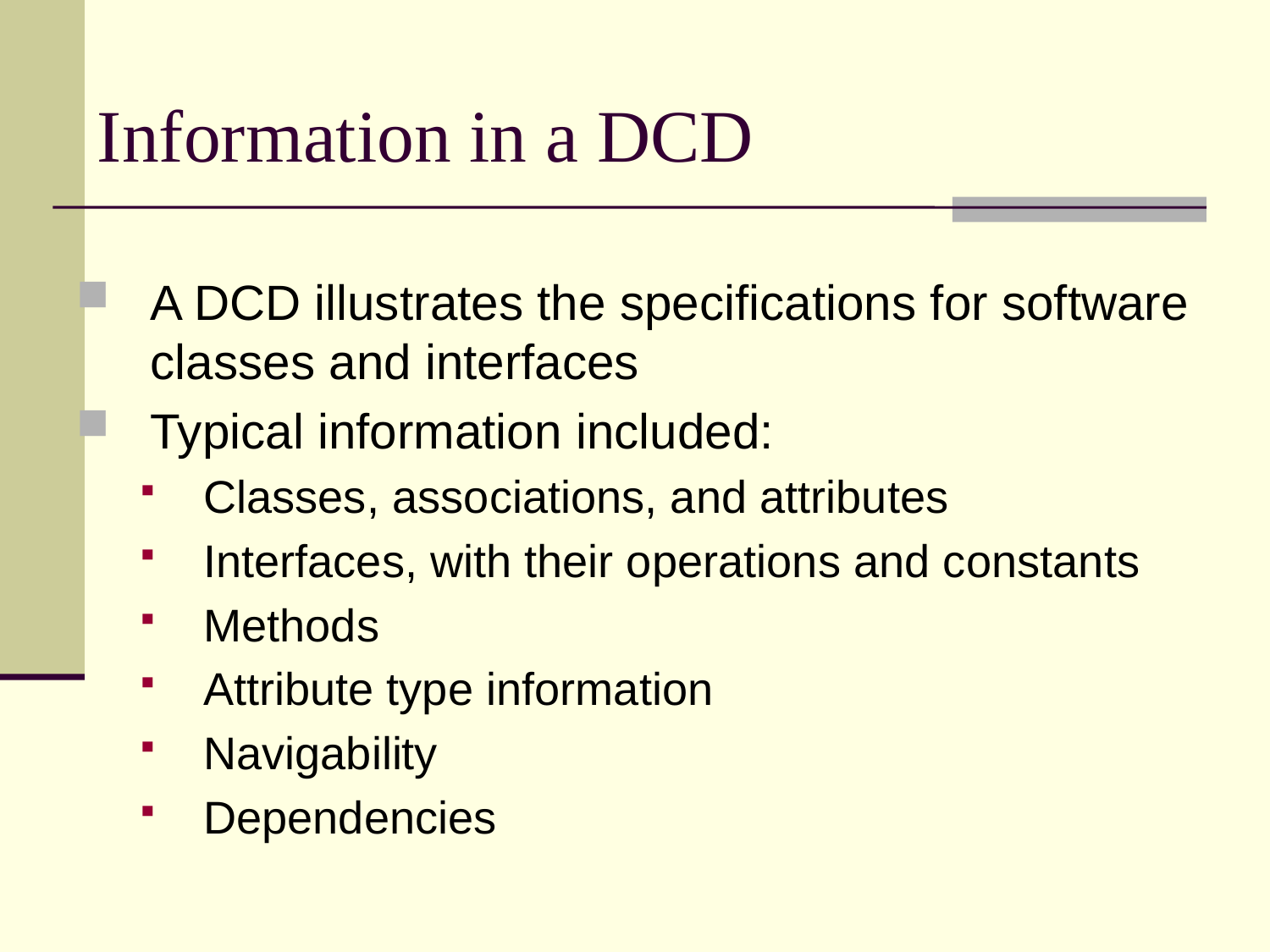

# Information in a DCD
A DCD illustrates the specifications for software classes and interfaces
Typical information included:
Classes, associations, and attributes
Interfaces, with their operations and constants
Methods
Attribute type information
Navigability
Dependencies